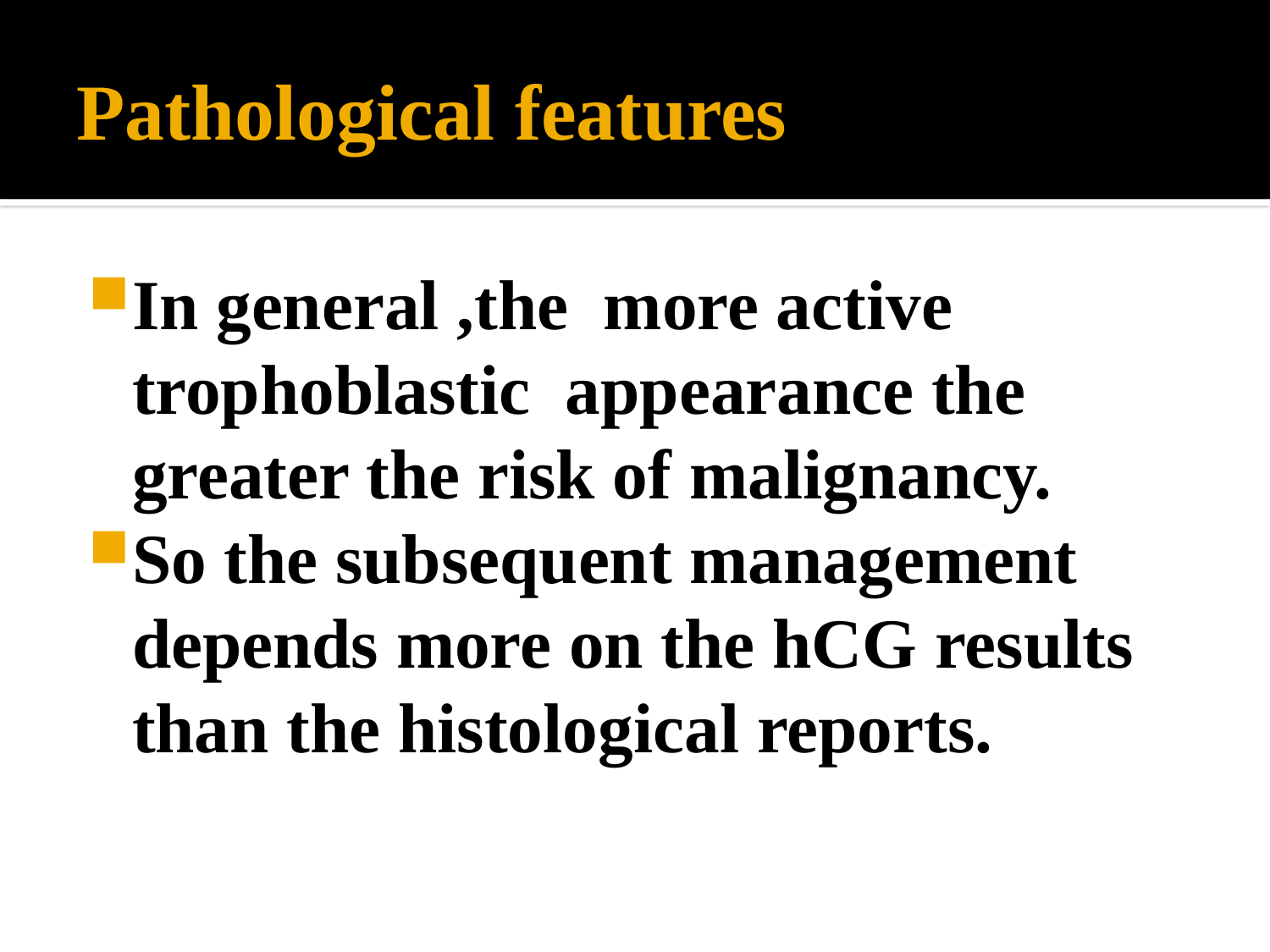

# Pathological features
In general ,the  more active trophoblastic  appearance the greater the risk of malignancy.
So the subsequent management depends more on the hCG results than the histological reports.